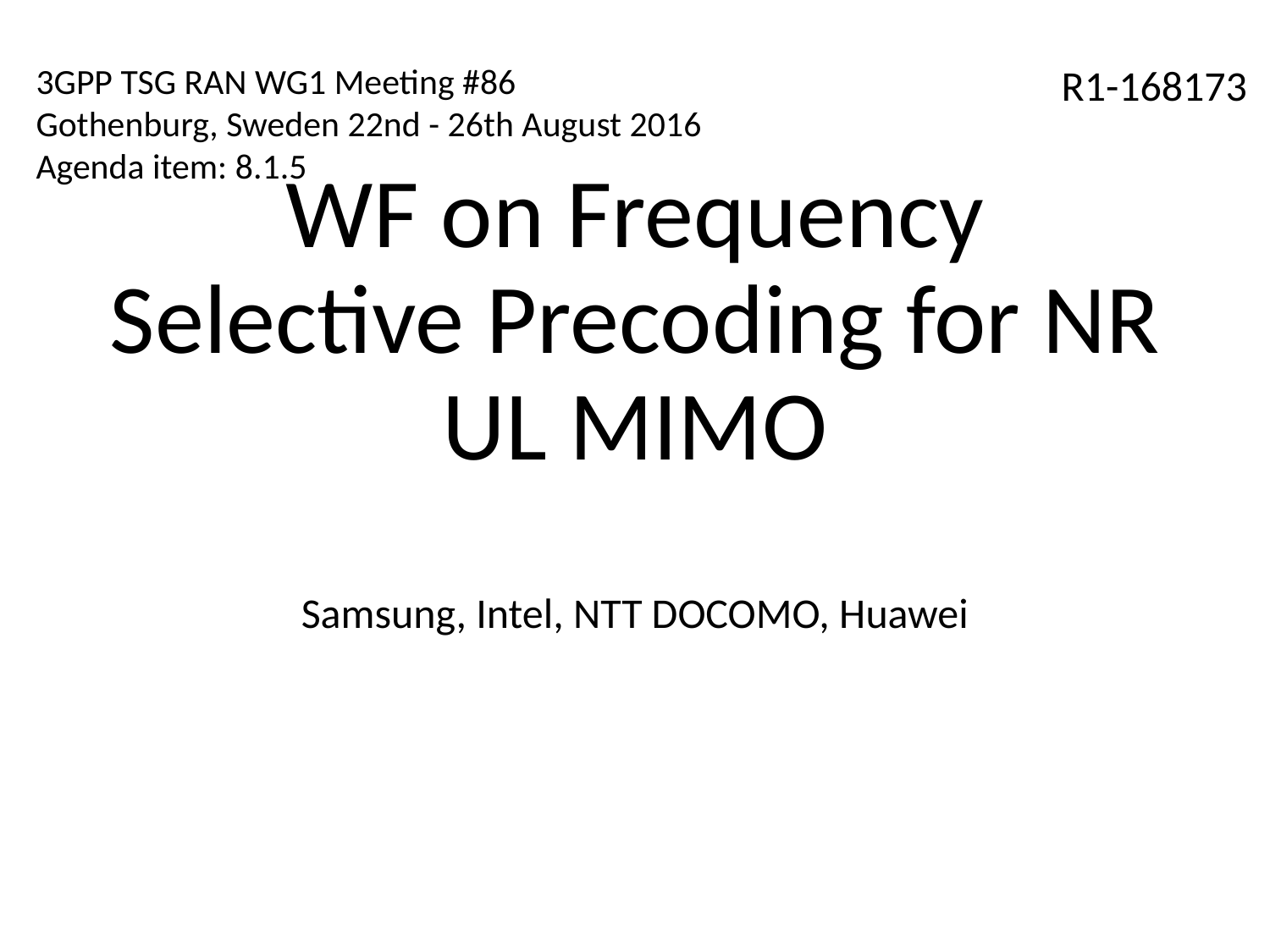

3GPP TSG RAN WG1 Meeting #86
Gothenburg, Sweden 22nd - 26th August 2016
Agenda item: 8.1.5
R1-168173
# WF on Frequency Selective Precoding for NR UL MIMO
Samsung, Intel, NTT DOCOMO, Huawei